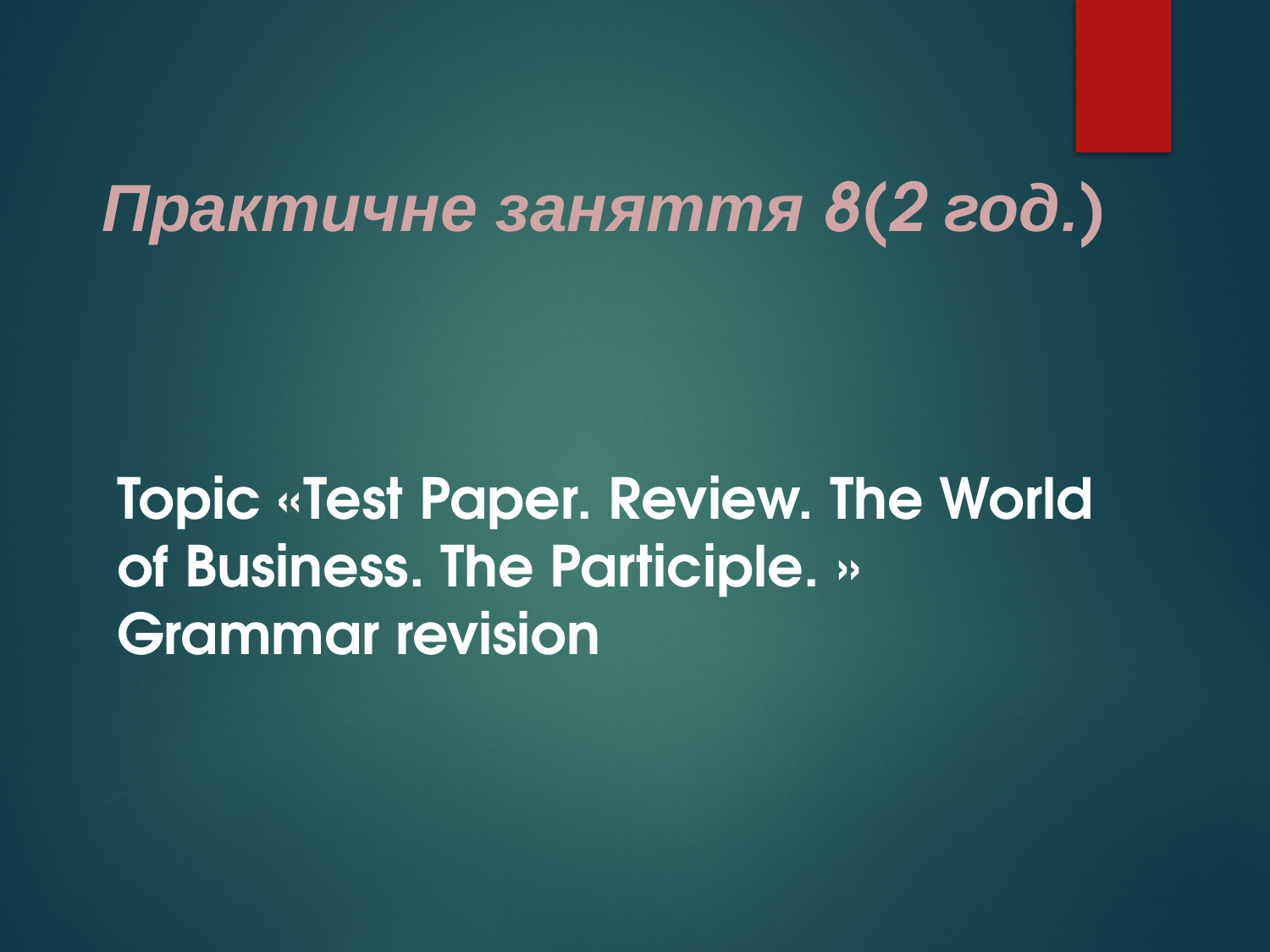

# Практичне заняття 8(2 год.)
Topic «Test Paper. Review. The World of Business. The Participle. » Grammar revision